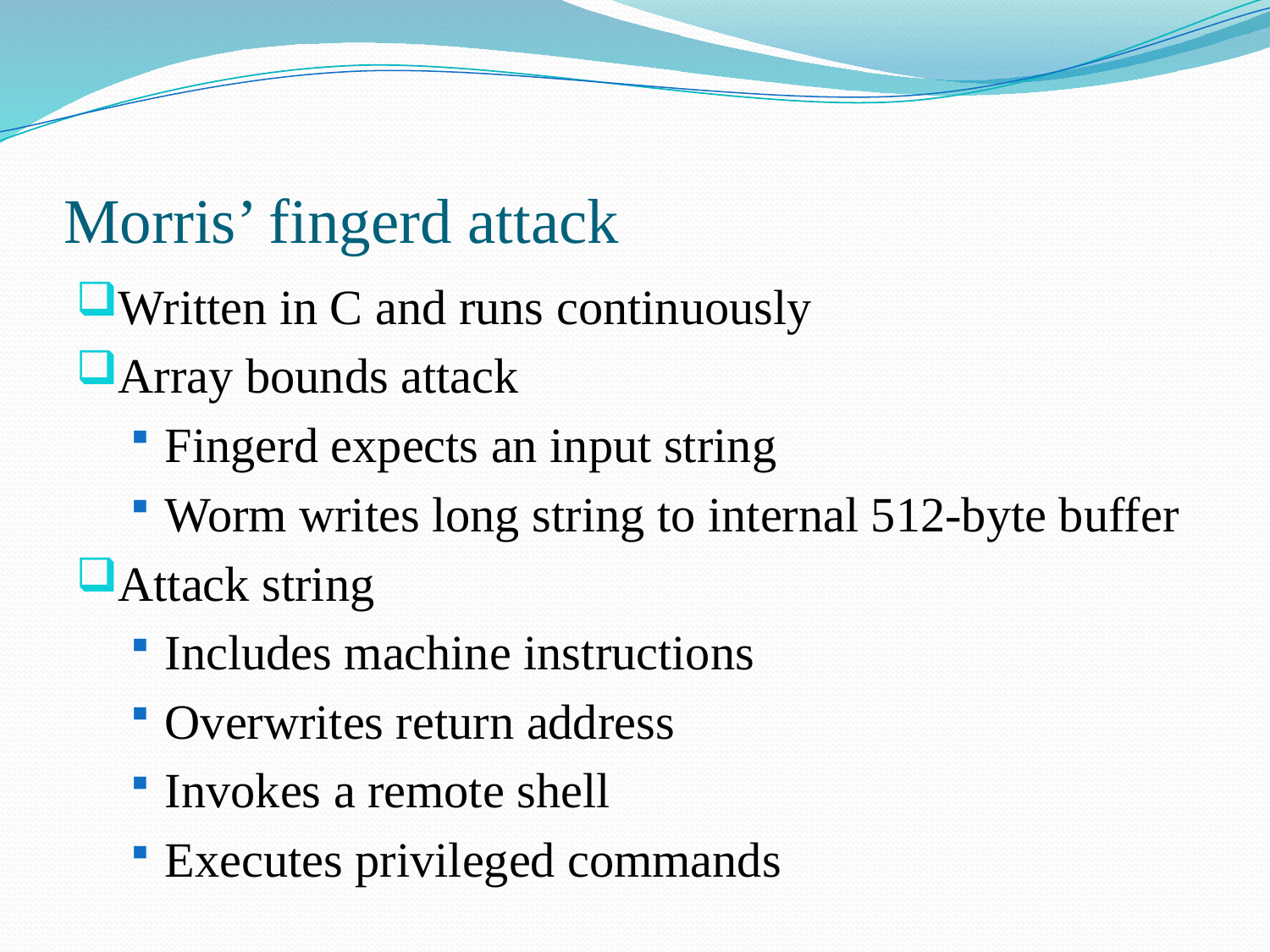

# Morris’ fingerd attack
Written in C and runs continuously
Array bounds attack
Fingerd expects an input string
Worm writes long string to internal 512-byte buffer
Attack string
Includes machine instructions
Overwrites return address
Invokes a remote shell
Executes privileged commands